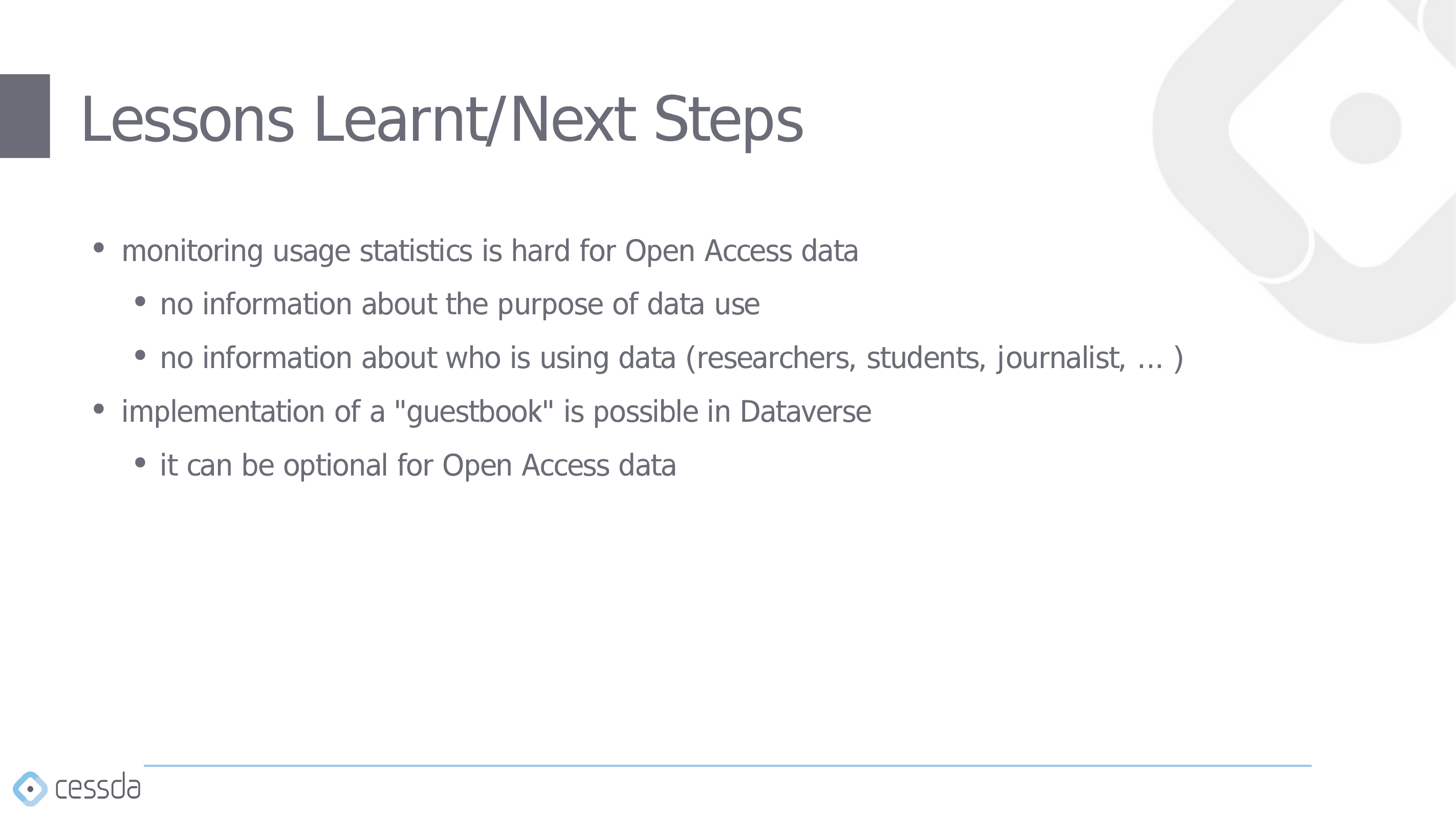

# Lessons Learnt/Next Steps
monitoring usage statistics is hard for Open Access data
no information about the purpose of data use
no information about who is using data (researchers, students, journalist, ... )
implementation of a "guestbook" is possible in Dataverse
it can be optional for Open Access data